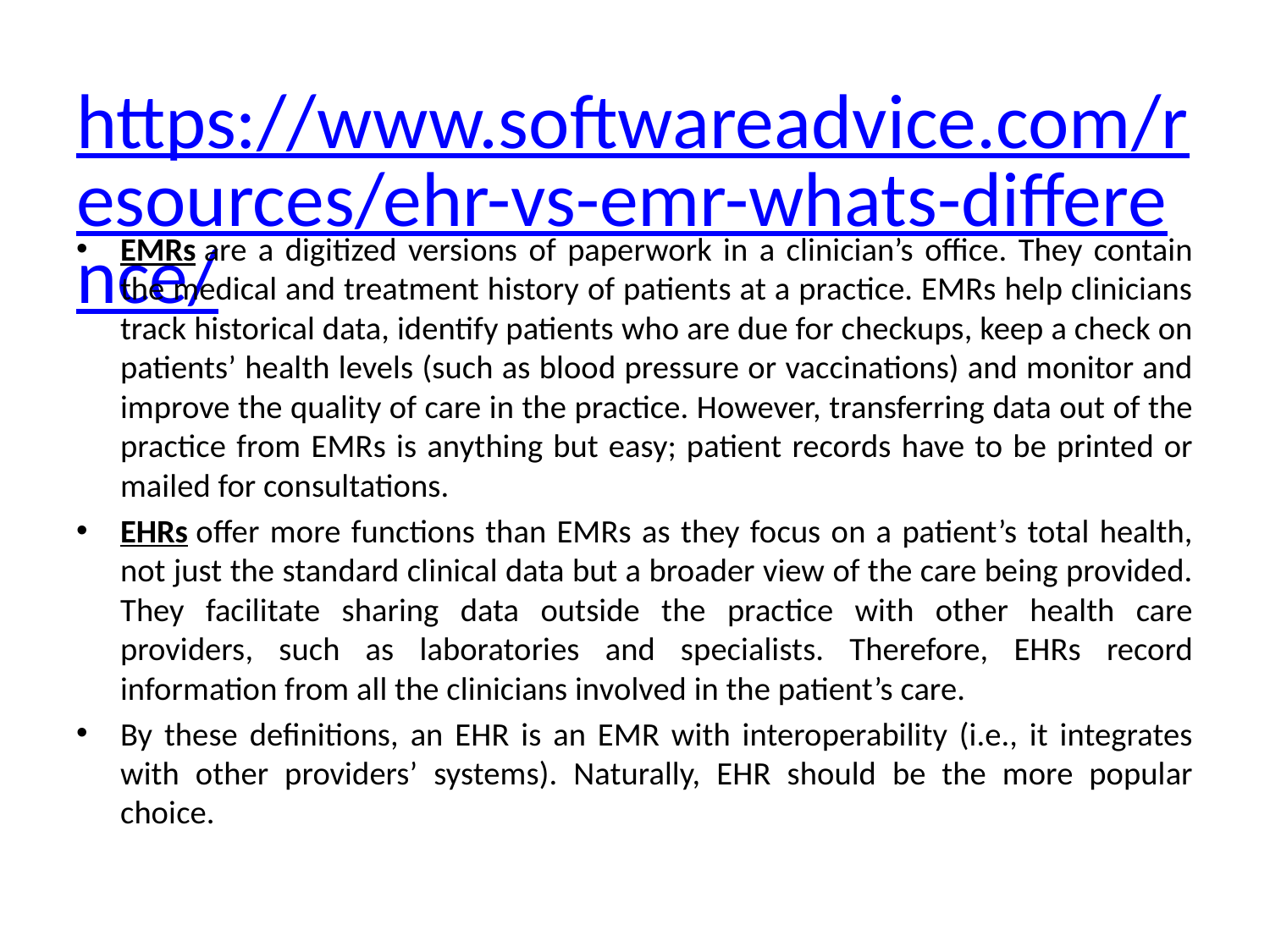

# https://www.softwareadvice.com/resources/ehr-vs-emr-whats-difference/
EMRs are a digitized versions of paperwork in a clinician’s office. They contain the medical and treatment history of patients at a practice. EMRs help clinicians track historical data, identify patients who are due for checkups, keep a check on patients’ health levels (such as blood pressure or vaccinations) and monitor and improve the quality of care in the practice. However, transferring data out of the practice from EMRs is anything but easy; patient records have to be printed or mailed for consultations.
EHRs offer more functions than EMRs as they focus on a patient’s total health, not just the standard clinical data but a broader view of the care being provided. They facilitate sharing data outside the practice with other health care providers, such as laboratories and specialists. Therefore, EHRs record information from all the clinicians involved in the patient’s care.
By these definitions, an EHR is an EMR with interoperability (i.e., it integrates with other providers’ systems). Naturally, EHR should be the more popular choice.